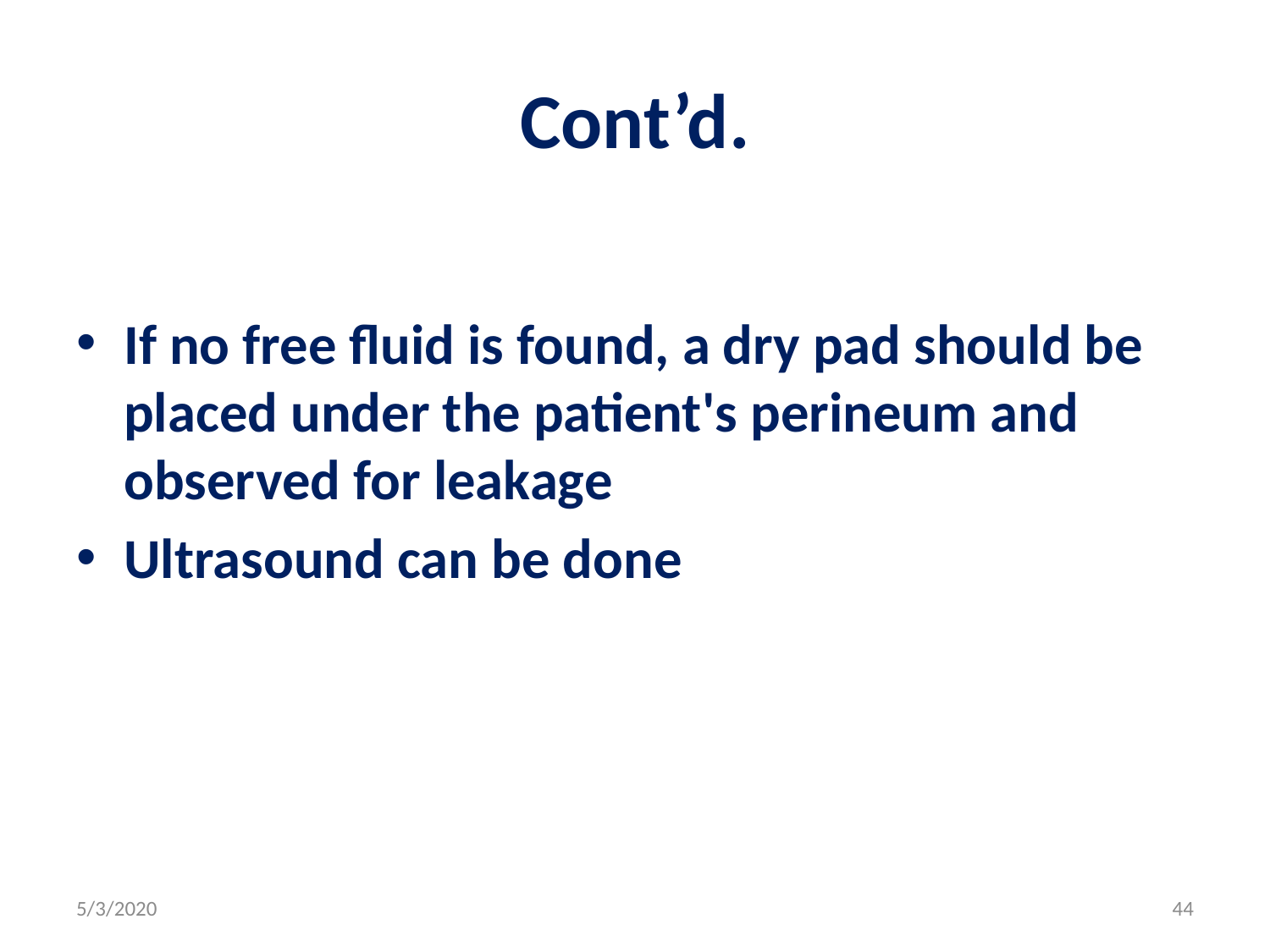

# Cont’d.

If no free fluid is found, a dry pad should be placed under the patient's perineum and observed for leakage
Ultrasound can be done
5/3/2020
44